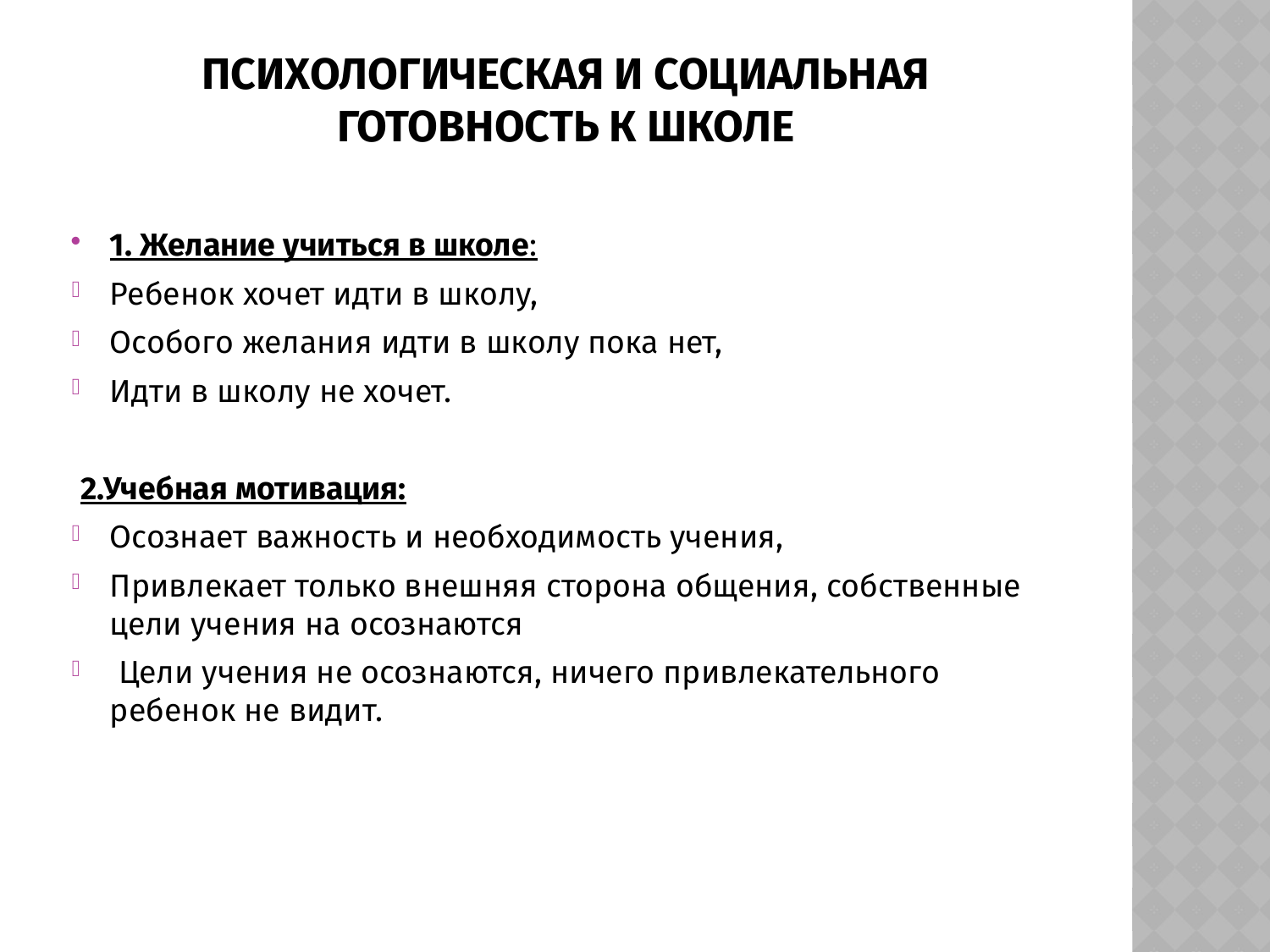

# Психологическая и социальная готовность к школе
1. Желание учиться в школе:
Ребенок хочет идти в школу,
Особого желания идти в школу пока нет,
Идти в школу не хочет.

 2.Учебная мотивация:
Осознает важность и необходимость учения,
Привлекает только внешняя сторона общения, собственные цели учения на осознаются
 Цели учения не осознаются, ничего привлекательного ребенок не видит.